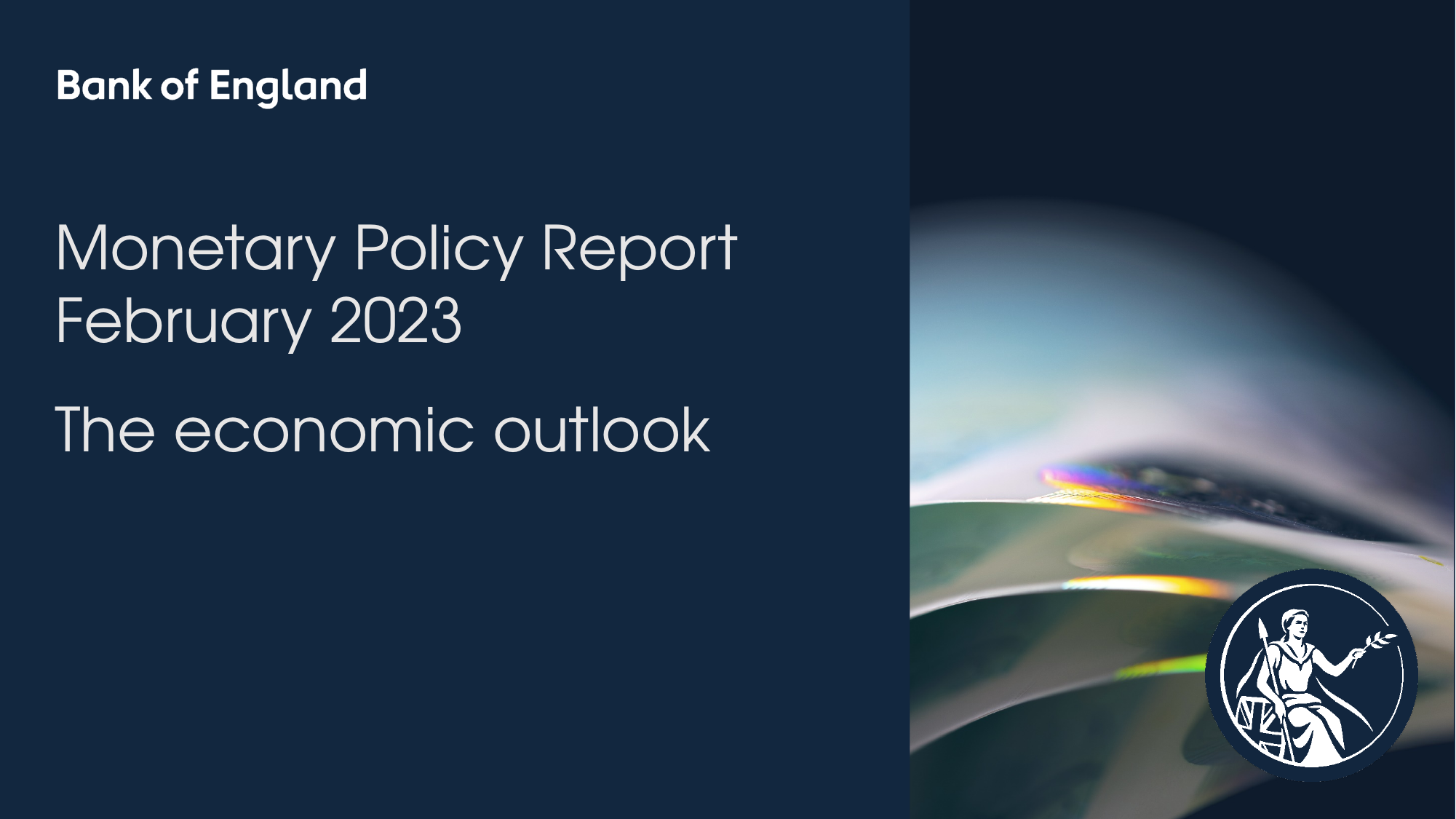

Monetary Policy Report
February 2023
The economic outlook